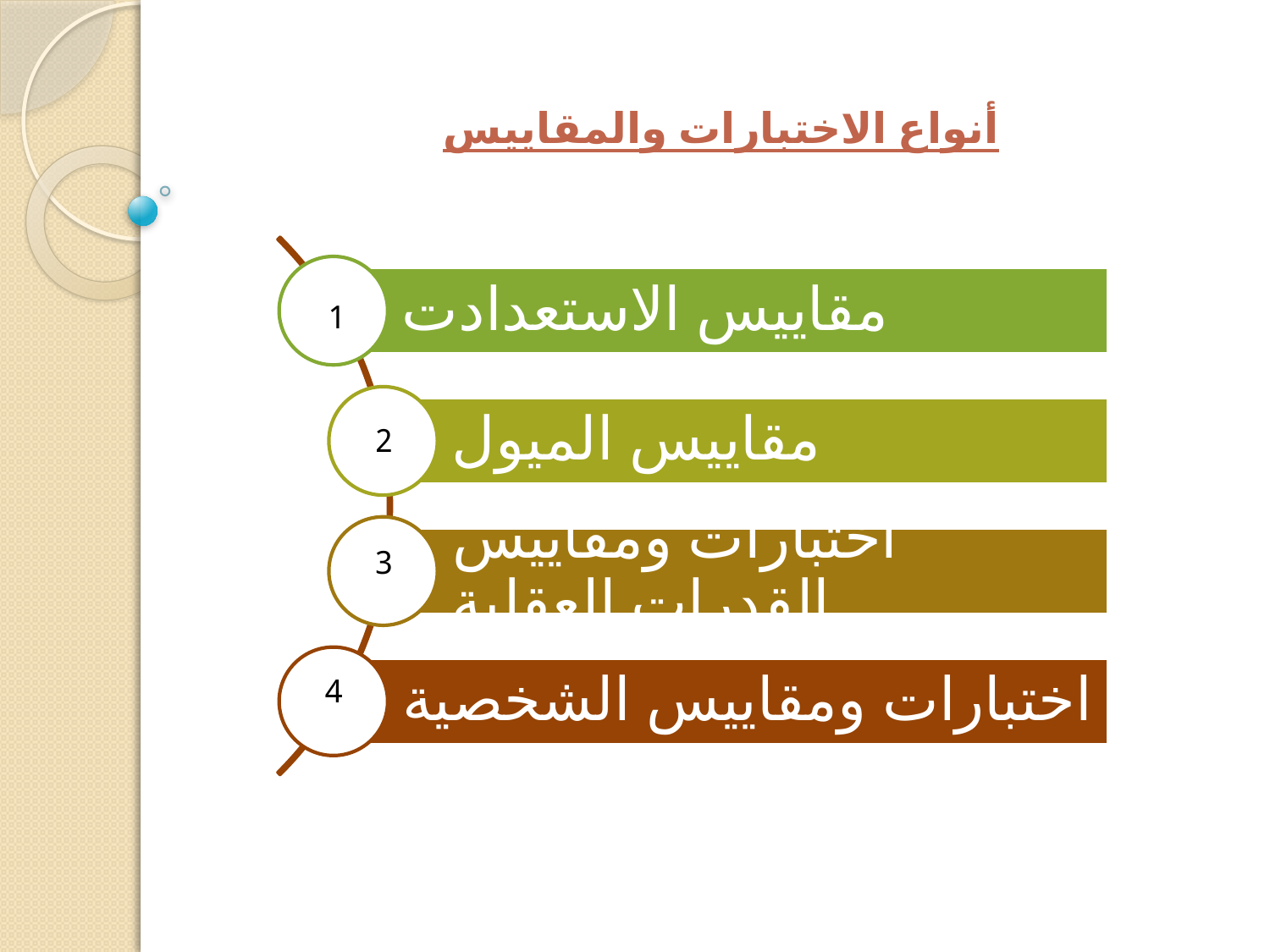

أنواع الاختبارات والمقاييس
مقاييس الاستعدادت
مقاييس الميول
اختبارات ومقاييس القدرات العقلية
اختبارات ومقاييس الشخصية
1
2
3
4